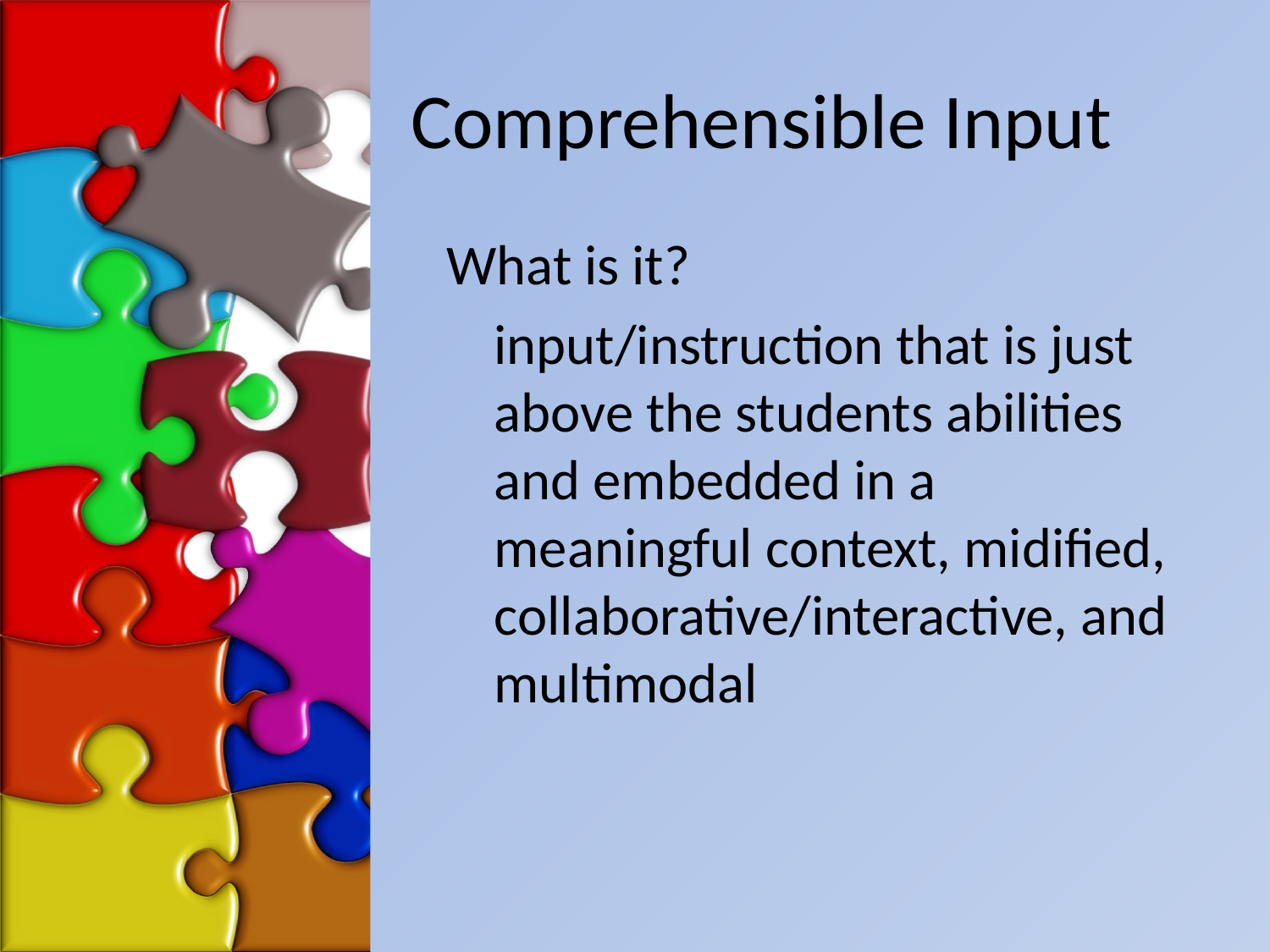

# Comprehensible Input
What is it?
	input/instruction that is just above the students abilities and embedded in a meaningful context, midified, collaborative/interactive, and multimodal